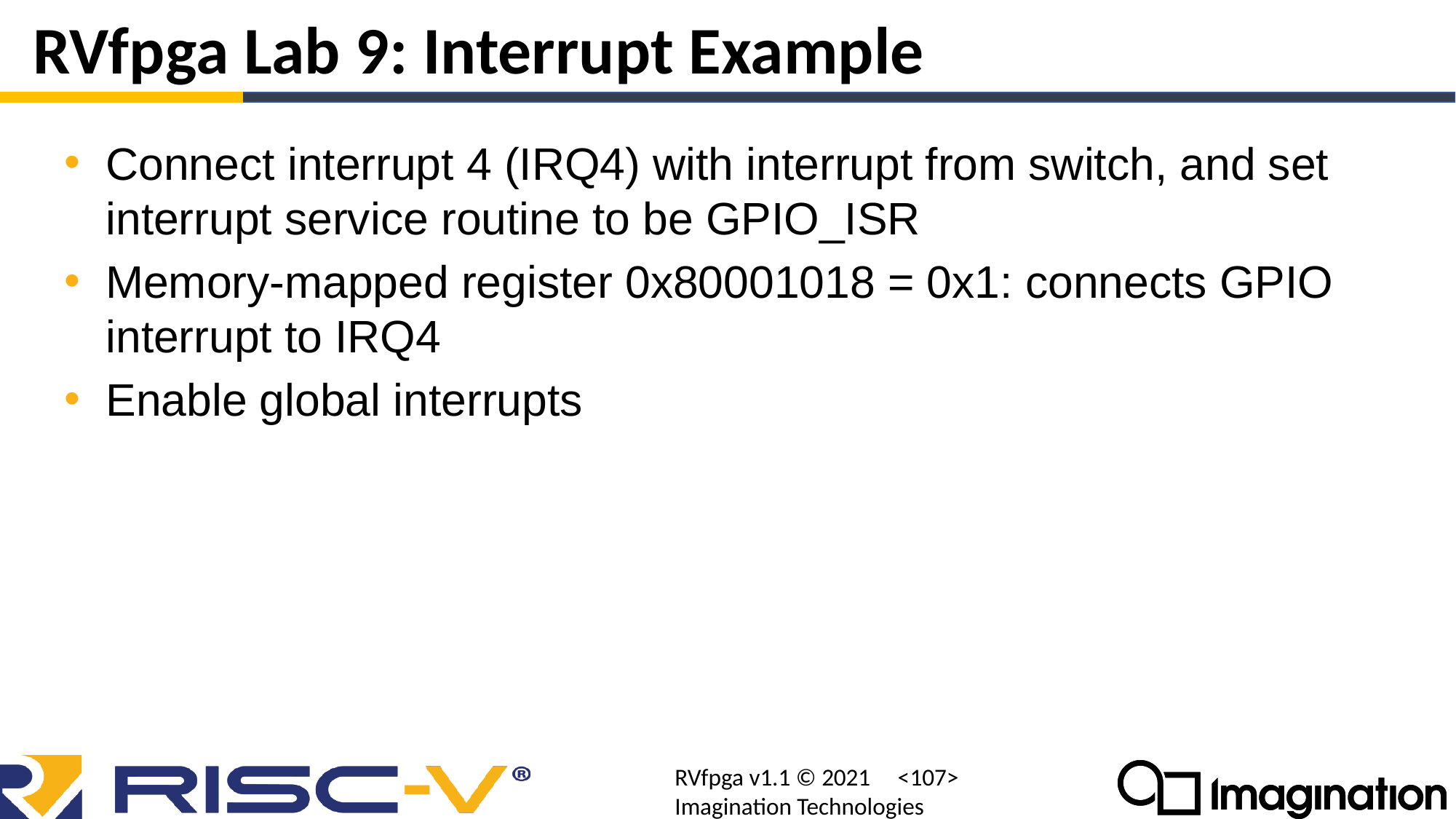

# RVfpga Lab 9: Interrupt Example
Connect interrupt 4 (IRQ4) with interrupt from switch, and set interrupt service routine to be GPIO_ISR
Memory-mapped register 0x80001018 = 0x1: connects GPIO interrupt to IRQ4
Enable global interrupts